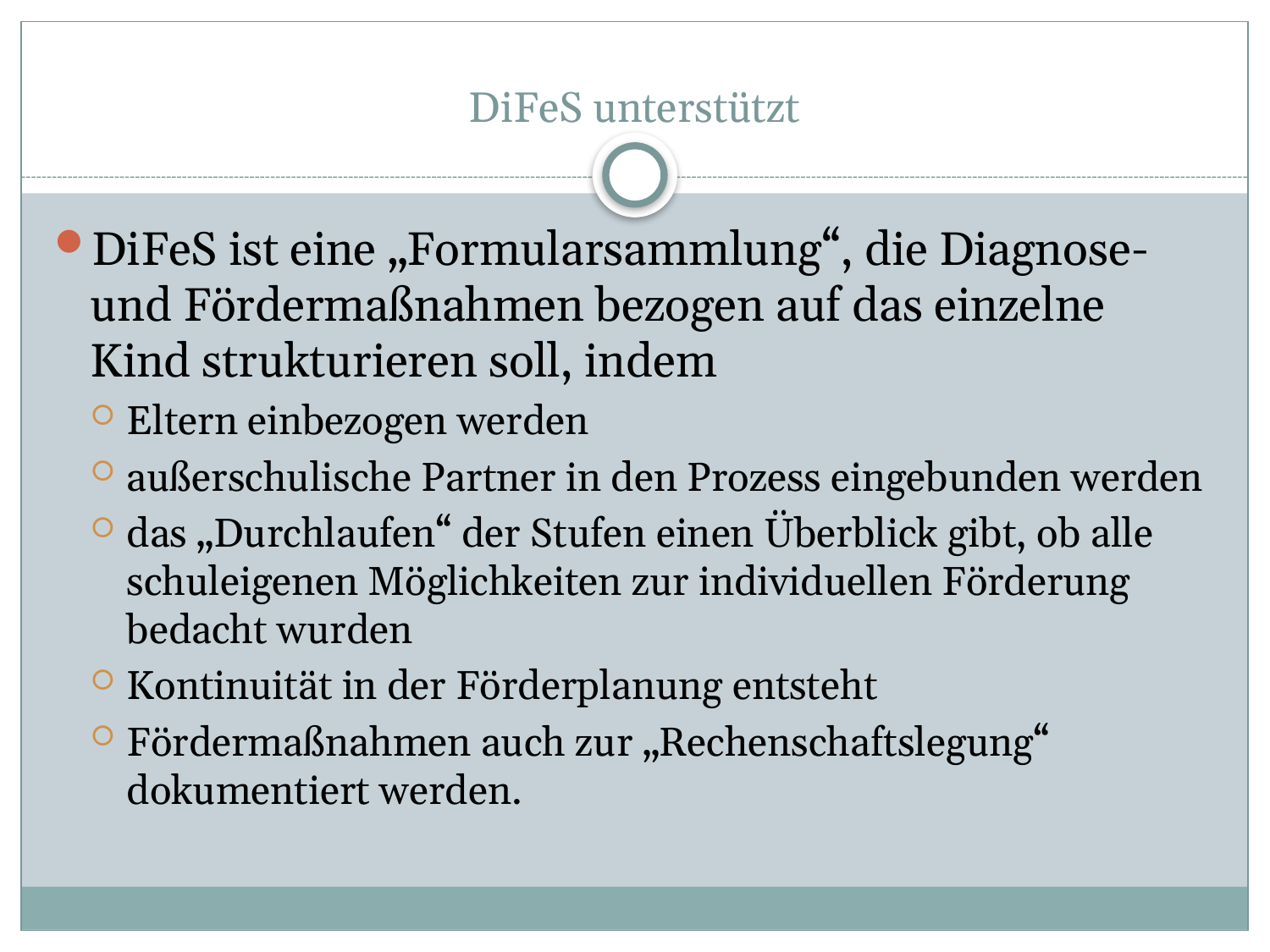

# DiFeS unterstützt
DiFeS ist eine „Formularsammlung“, die Diagnose- und Fördermaßnahmen bezogen auf das einzelne Kind strukturieren soll, indem
Eltern einbezogen werden
außerschulische Partner in den Prozess eingebunden werden
das „Durchlaufen“ der Stufen einen Überblick gibt, ob alle schuleigenen Möglichkeiten zur individuellen Förderung bedacht wurden
Kontinuität in der Förderplanung entsteht
Fördermaßnahmen auch zur „Rechenschaftslegung“ dokumentiert werden.